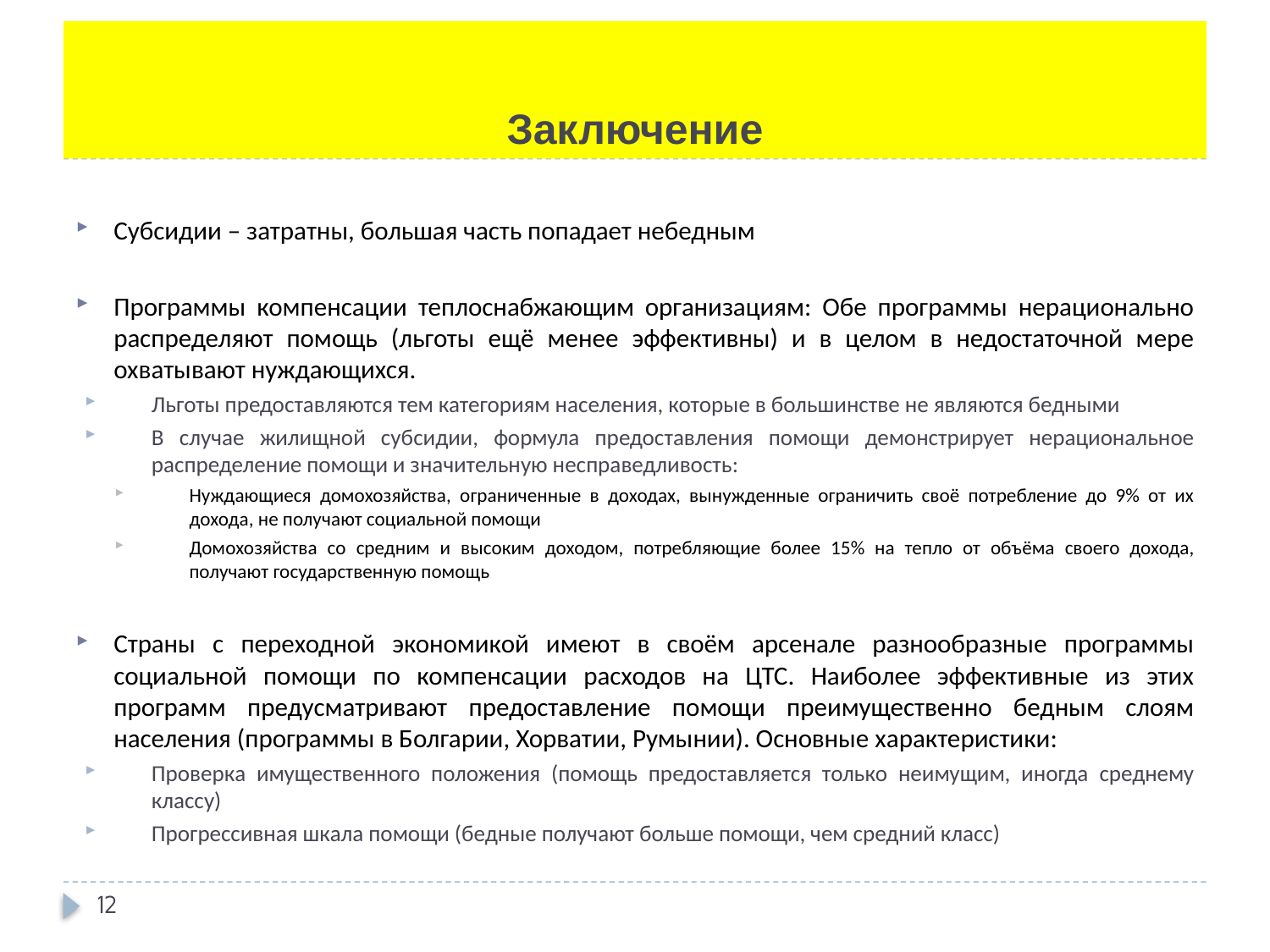

# Заключение

Субсидии – затратны, большая часть попадает небедным

Программы компенсации теплоснабжающим организациям: Обе программы нерационально распределяют помощь (льготы ещё менее эффективны) и в целом в недостаточной мере охватывают нуждающихся.
Льготы предоставляются тем категориям населения, которые в большинстве не являются бедными
В случае жилищной субсидии, формула предоставления помощи демонстрирует нерациональное распределение помощи и значительную несправедливость:
Нуждающиеся домохозяйства, ограниченные в доходах, вынужденные ограничить своё потребление до 9% от их дохода, не получают социальной помощи
Домохозяйства со средним и высоким доходом, потребляющие более 15% на тепло от объёма своего дохода, получают государственную помощь

Страны с переходной экономикой имеют в своём арсенале разнообразные программы социальной помощи по компенсации расходов на ЦТС. Наиболее эффективные из этих программ предусматривают предоставление помощи преимущественно бедным слоям населения (программы в Болгарии, Хорватии, Румынии). Основные характеристики:
Проверка имущественного положения (помощь предоставляется только неимущим, иногда среднему классу)
Прогрессивная шкала помощи (бедные получают больше помощи, чем средний класс)

12